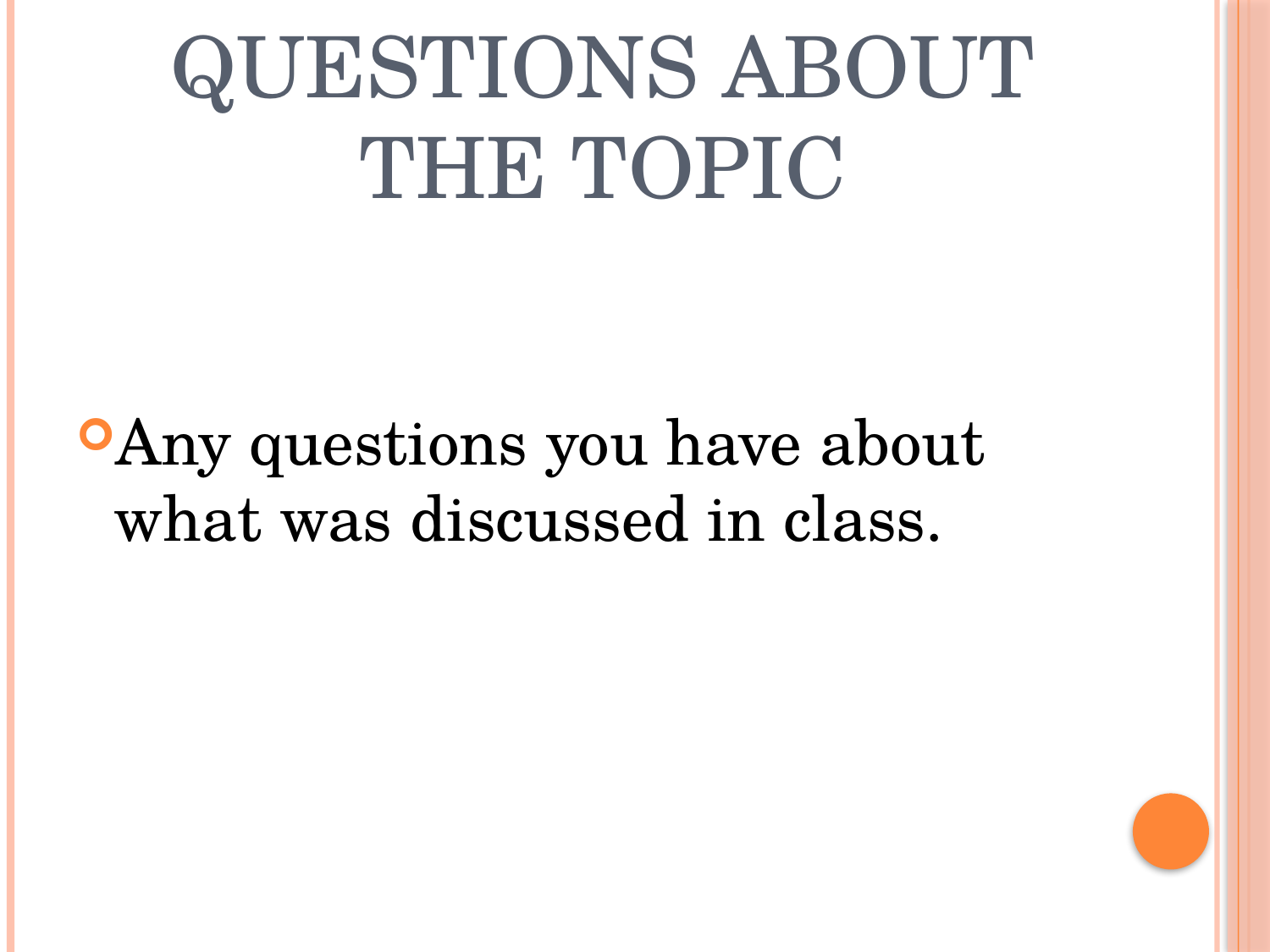

# Questions about the topic

Any questions you have about what was discussed in class.